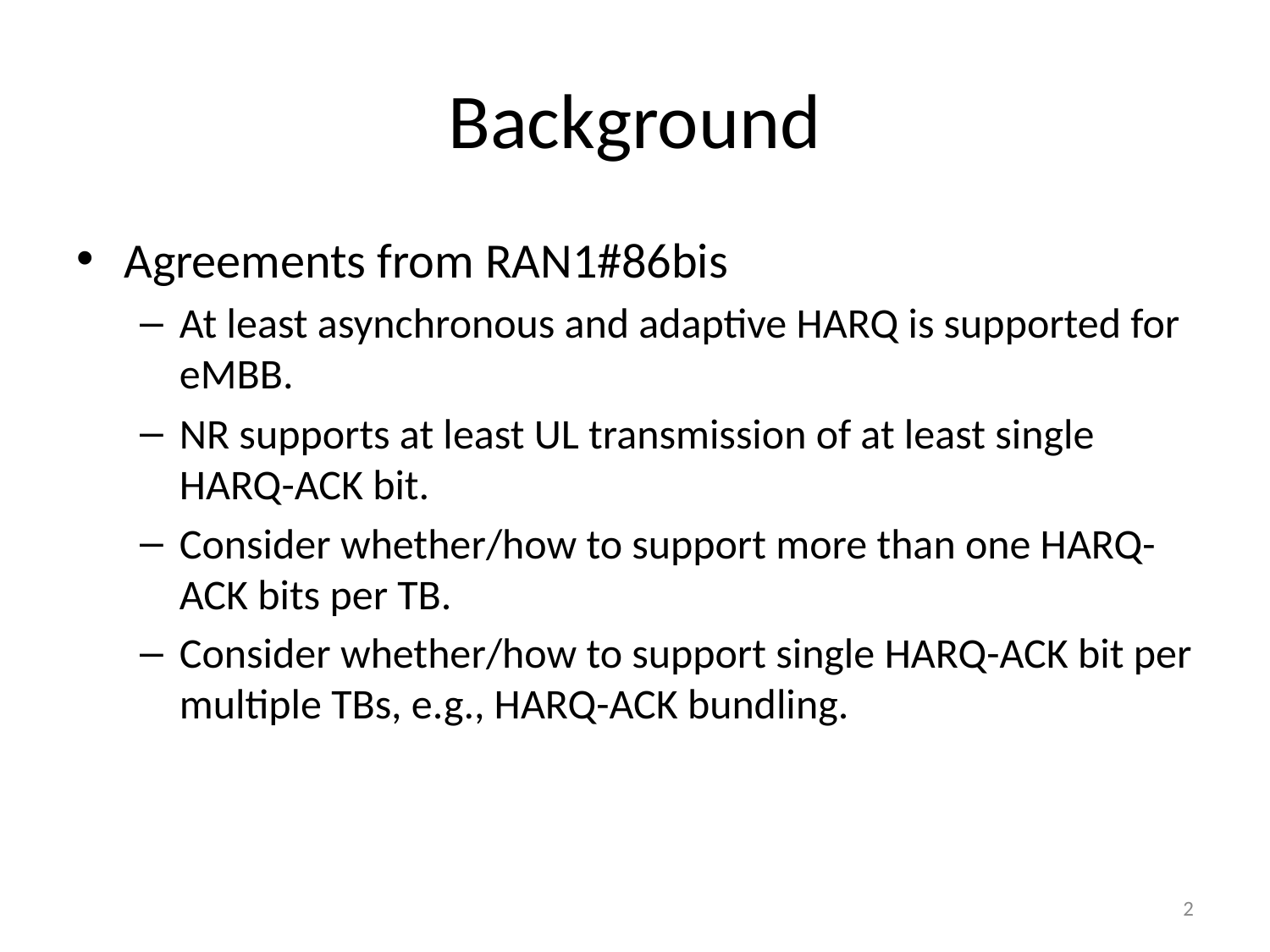

# Background
Agreements from RAN1#86bis
At least asynchronous and adaptive HARQ is supported for eMBB.
NR supports at least UL transmission of at least single HARQ-ACK bit.
Consider whether/how to support more than one HARQ-ACK bits per TB.
Consider whether/how to support single HARQ-ACK bit per multiple TBs, e.g., HARQ-ACK bundling.

2